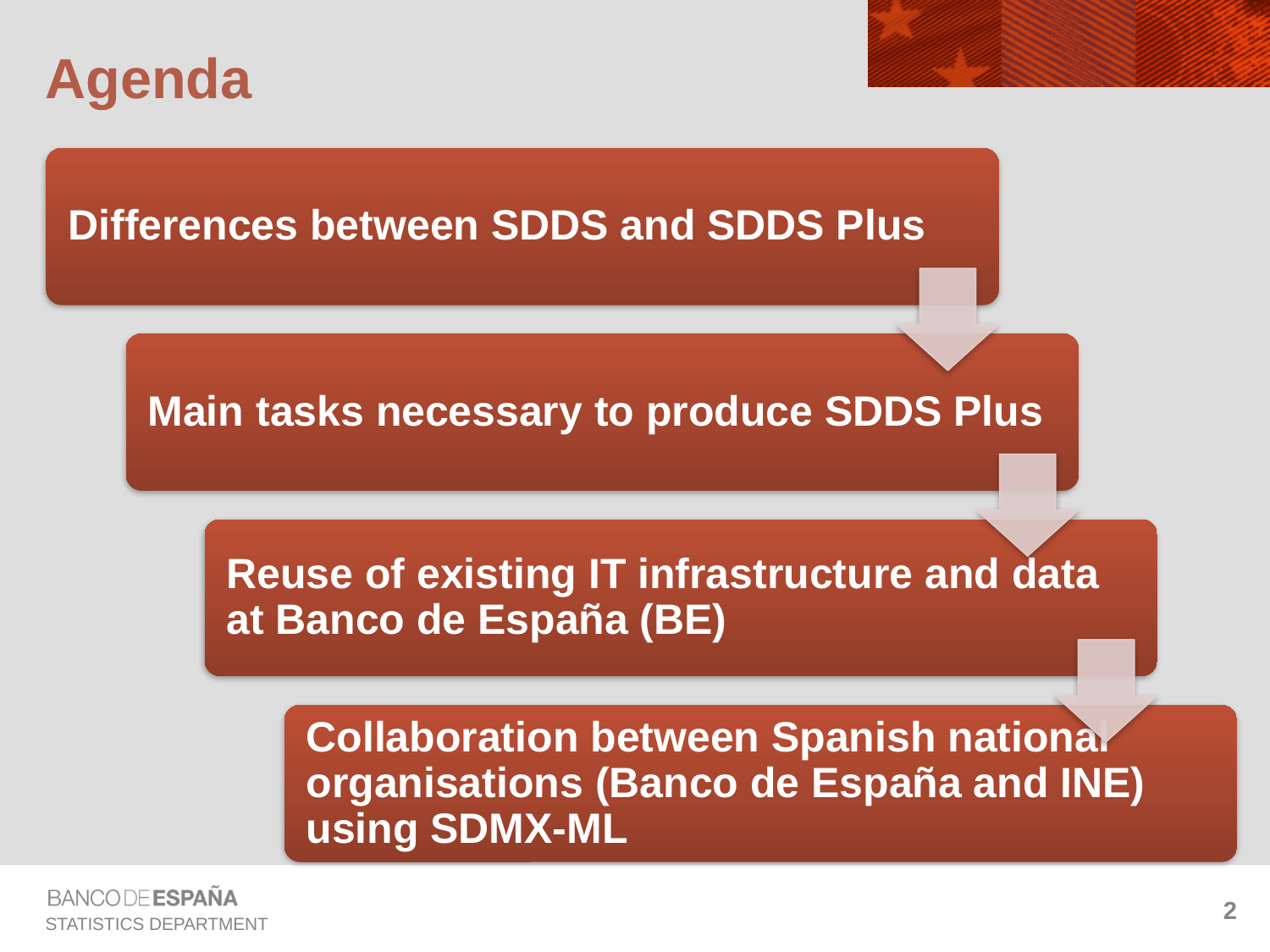

# Agenda
Differences between SDDS and SDDS Plus
Main tasks necessary to produce SDDS Plus
Reuse of existing IT infrastructure and data at Banco de España (BE)
Collaboration between Spanish national organisations (Banco de España and INE) using SDMX-ML

2